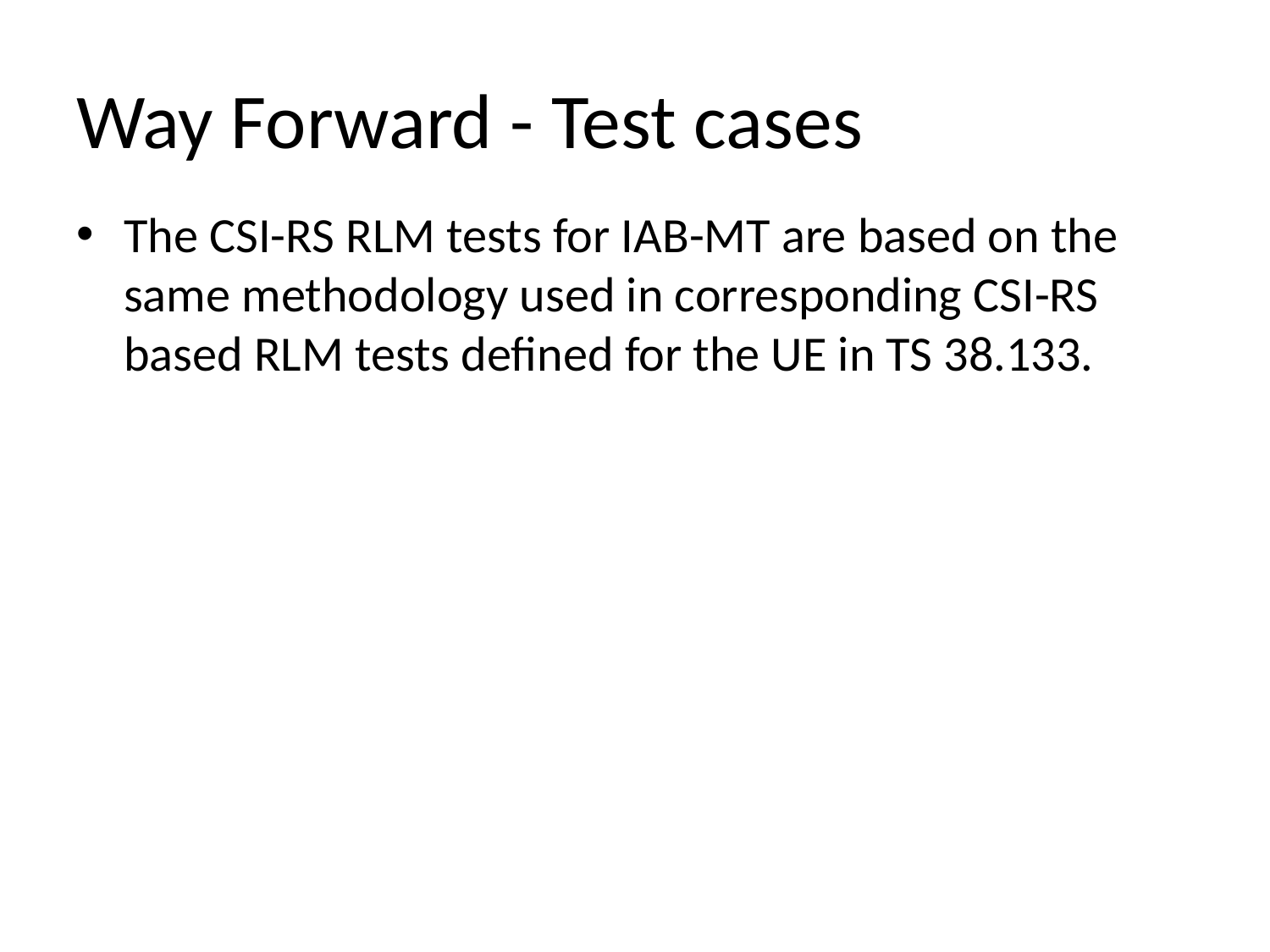

# Way Forward - Test cases
The CSI-RS RLM tests for IAB-MT are based on the same methodology used in corresponding CSI-RS based RLM tests defined for the UE in TS 38.133.